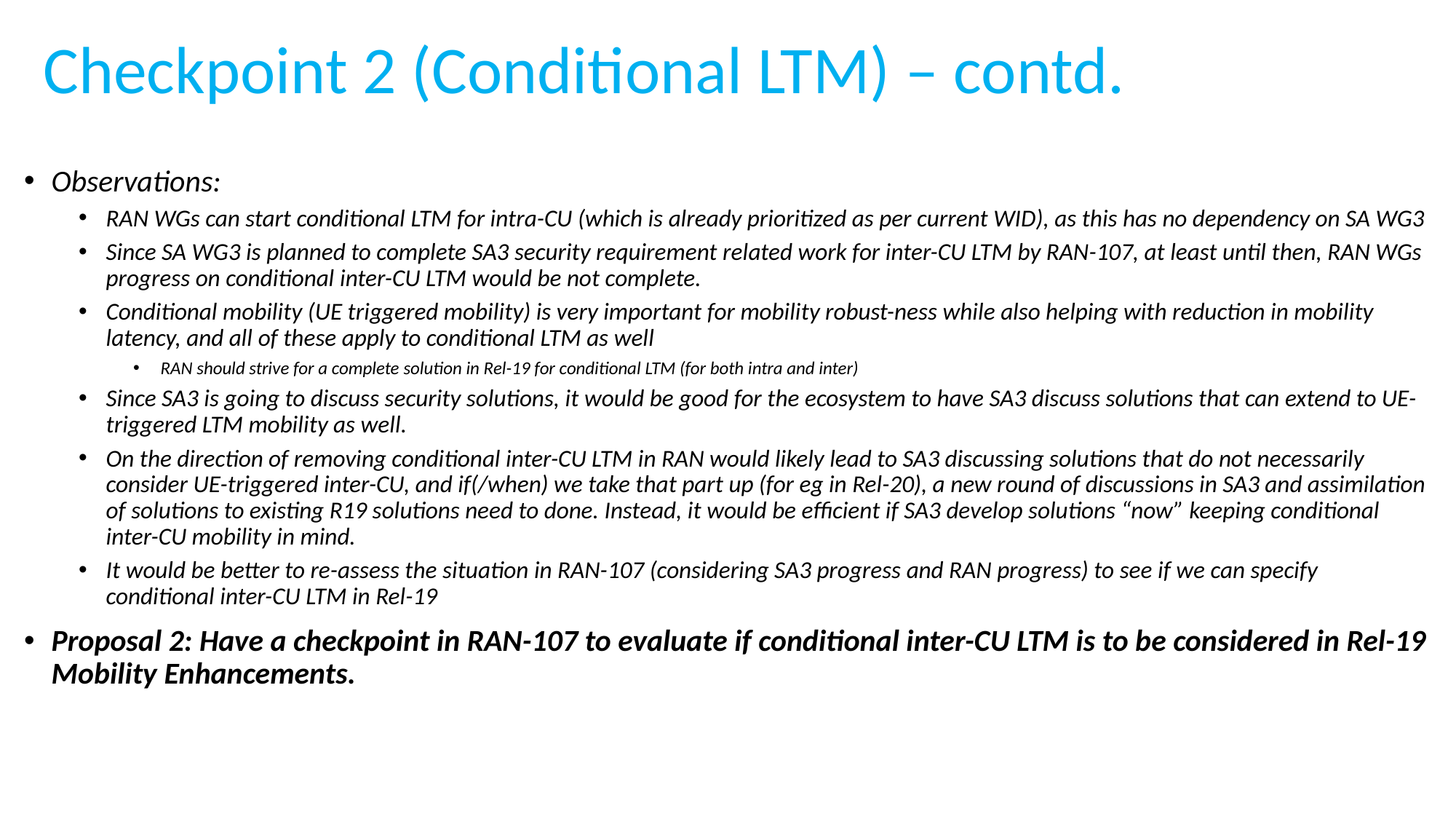

Checkpoint 2 (Conditional LTM) – contd.
Observations:
RAN WGs can start conditional LTM for intra-CU (which is already prioritized as per current WID), as this has no dependency on SA WG3
Since SA WG3 is planned to complete SA3 security requirement related work for inter-CU LTM by RAN-107, at least until then, RAN WGs progress on conditional inter-CU LTM would be not complete.
Conditional mobility (UE triggered mobility) is very important for mobility robust-ness while also helping with reduction in mobility latency, and all of these apply to conditional LTM as well
RAN should strive for a complete solution in Rel-19 for conditional LTM (for both intra and inter)
Since SA3 is going to discuss security solutions, it would be good for the ecosystem to have SA3 discuss solutions that can extend to UE-triggered LTM mobility as well.
On the direction of removing conditional inter-CU LTM in RAN would likely lead to SA3 discussing solutions that do not necessarily consider UE-triggered inter-CU, and if(/when) we take that part up (for eg in Rel-20), a new round of discussions in SA3 and assimilation of solutions to existing R19 solutions need to done. Instead, it would be efficient if SA3 develop solutions “now” keeping conditional inter-CU mobility in mind.
It would be better to re-assess the situation in RAN-107 (considering SA3 progress and RAN progress) to see if we can specify conditional inter-CU LTM in Rel-19
Proposal 2: Have a checkpoint in RAN-107 to evaluate if conditional inter-CU LTM is to be considered in Rel-19 Mobility Enhancements.